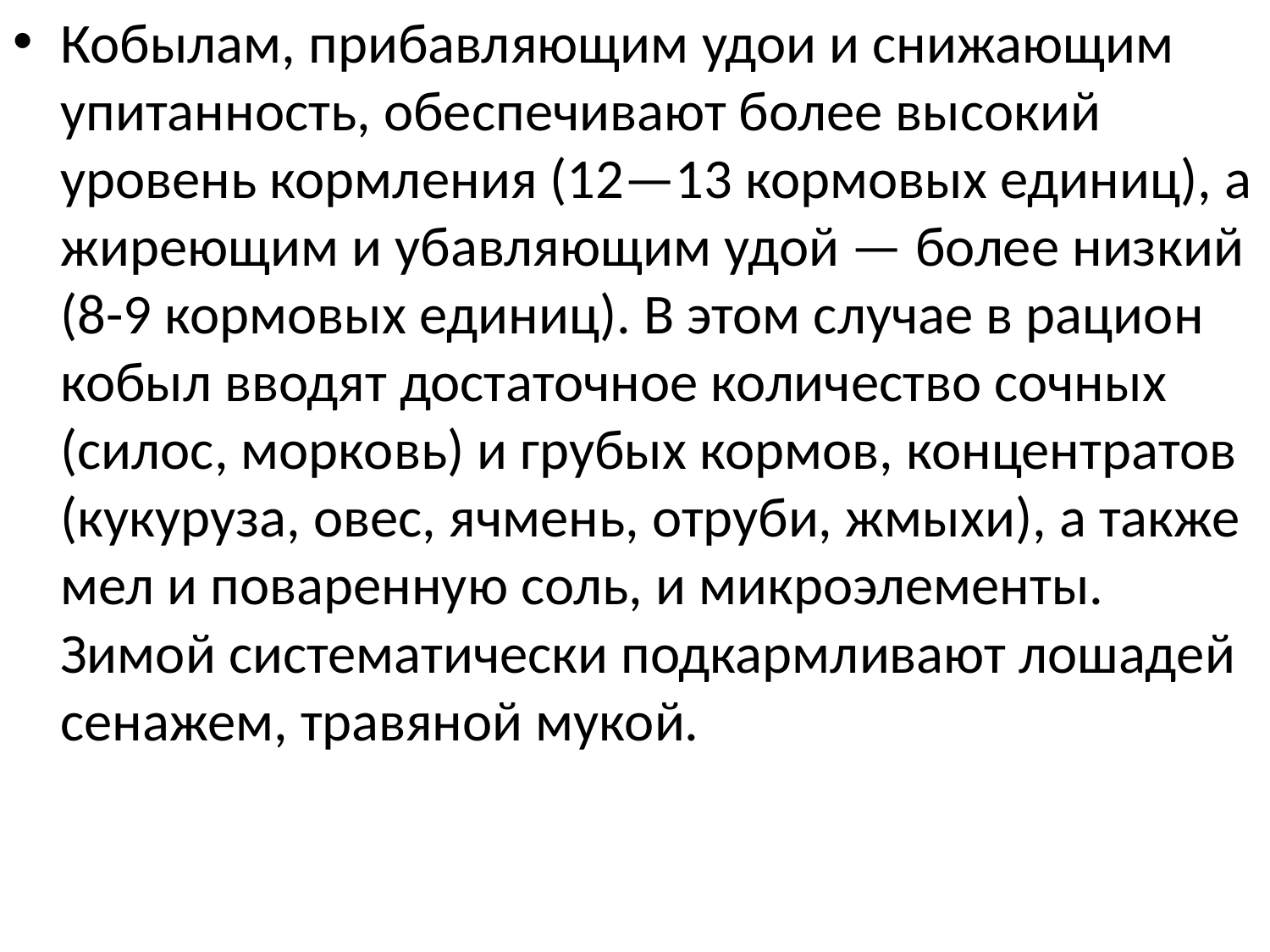

Кобылам, прибавляющим удои и снижающим упитанность, обеспечивают более высокий уровень кормления (12—13 кормовых единиц), а жиреющим и убавляющим удой — более низкий (8-9 кормовых единиц). В этом случае в рацион кобыл вводят достаточное количество сочных (силос, морковь) и грубых кормов, концентратов (кукуруза, овес, ячмень, отруби, жмыхи), а также мел и поваренную соль, и микроэлементы. Зимой систематически подкармливают лошадей сенажем, травяной мукой.